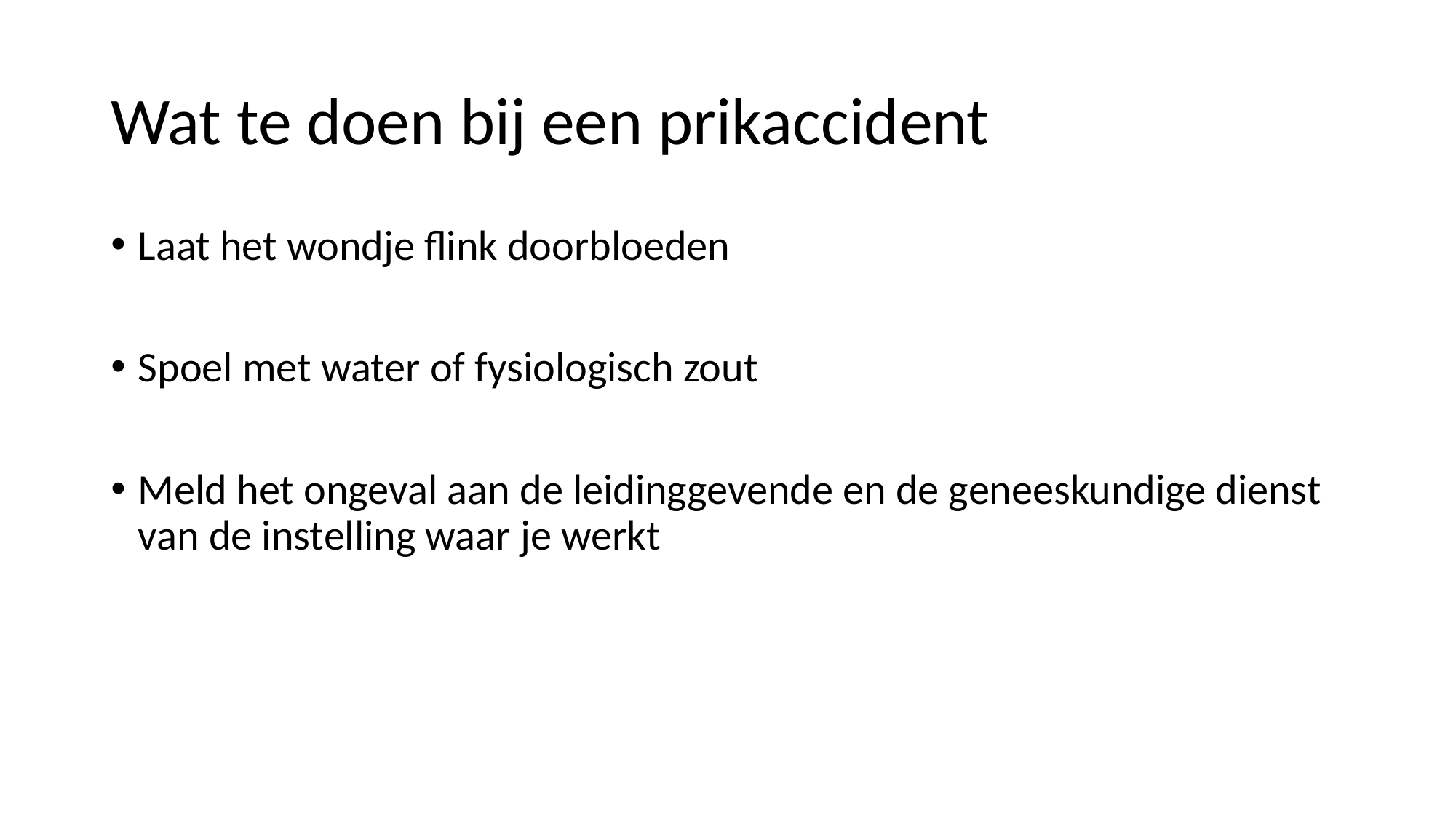

# Wat te doen bij een prikaccident
Laat het wondje flink doorbloeden

Spoel met water of fysiologisch zout

Meld het ongeval aan de leidinggevende en de geneeskundige dienst van de instelling waar je werkt